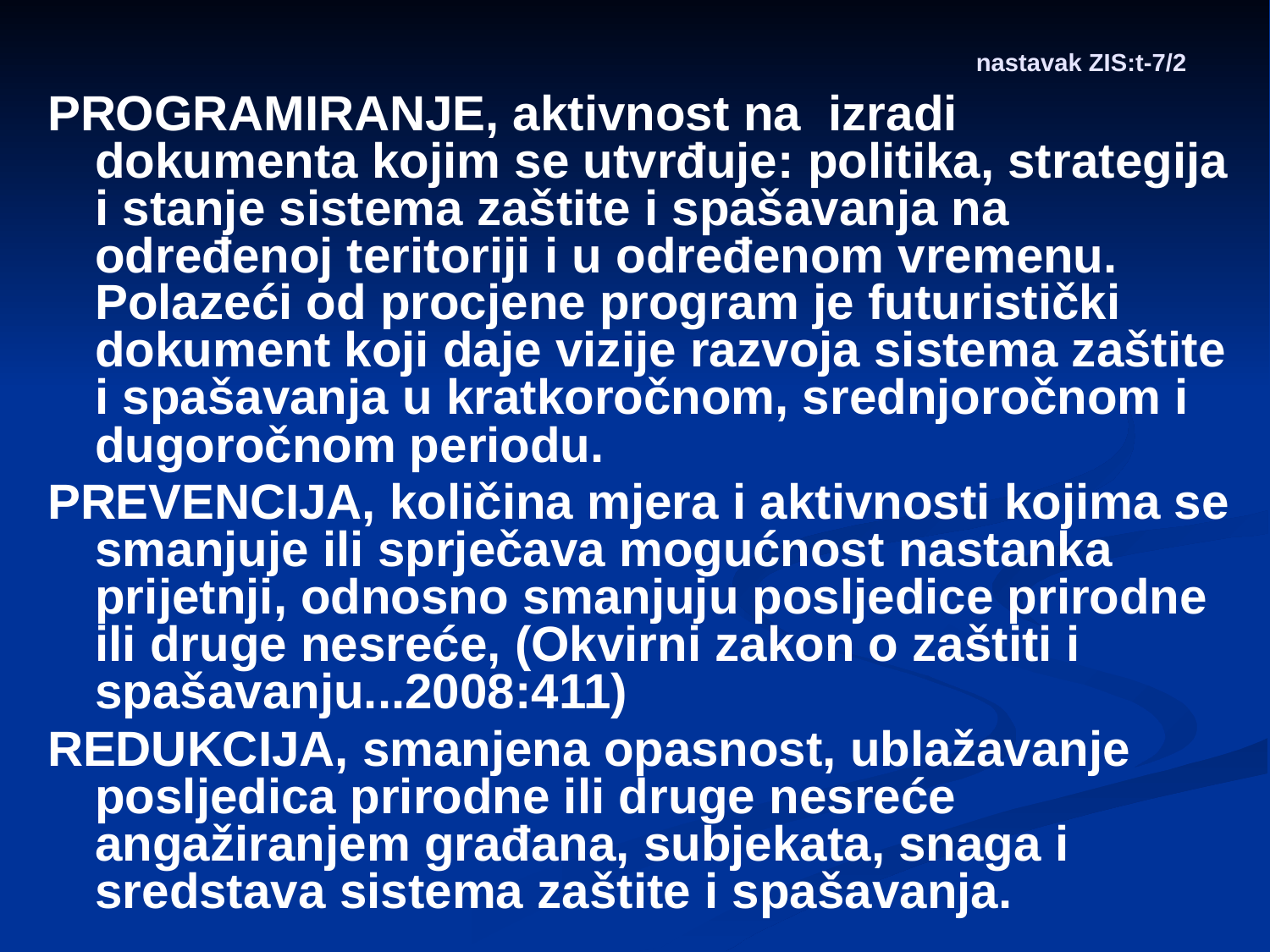

# nastavak ZIS:t-7/2
PROGRAMIRANJE, aktivnost na  izradi dokumenta kojim se utvrđuje: politika, strategija i stanje sistema zaštite i spašavanja na određenoj teritoriji i u određenom vremenu. Polazeći od procjene program je futuristički dokument koji daje vizije razvoja sistema zaštite i spašavanja u kratkoročnom, srednjoročnom i dugoročnom periodu.
PREVENCIJA, količina mjera i aktivnosti kojima se smanjuje ili sprječava mogućnost nastanka prijetnji, odnosno smanjuju posljedice prirodne ili druge nesreće, (Okvirni zakon o zaštiti i spašavanju...2008:411)
REDUKCIJA, smanjena opasnost, ublažavanje posljedica prirodne ili druge nesreće angažiranjem građana, subjekata, snaga i sredstava sistema zaštite i spašavanja.